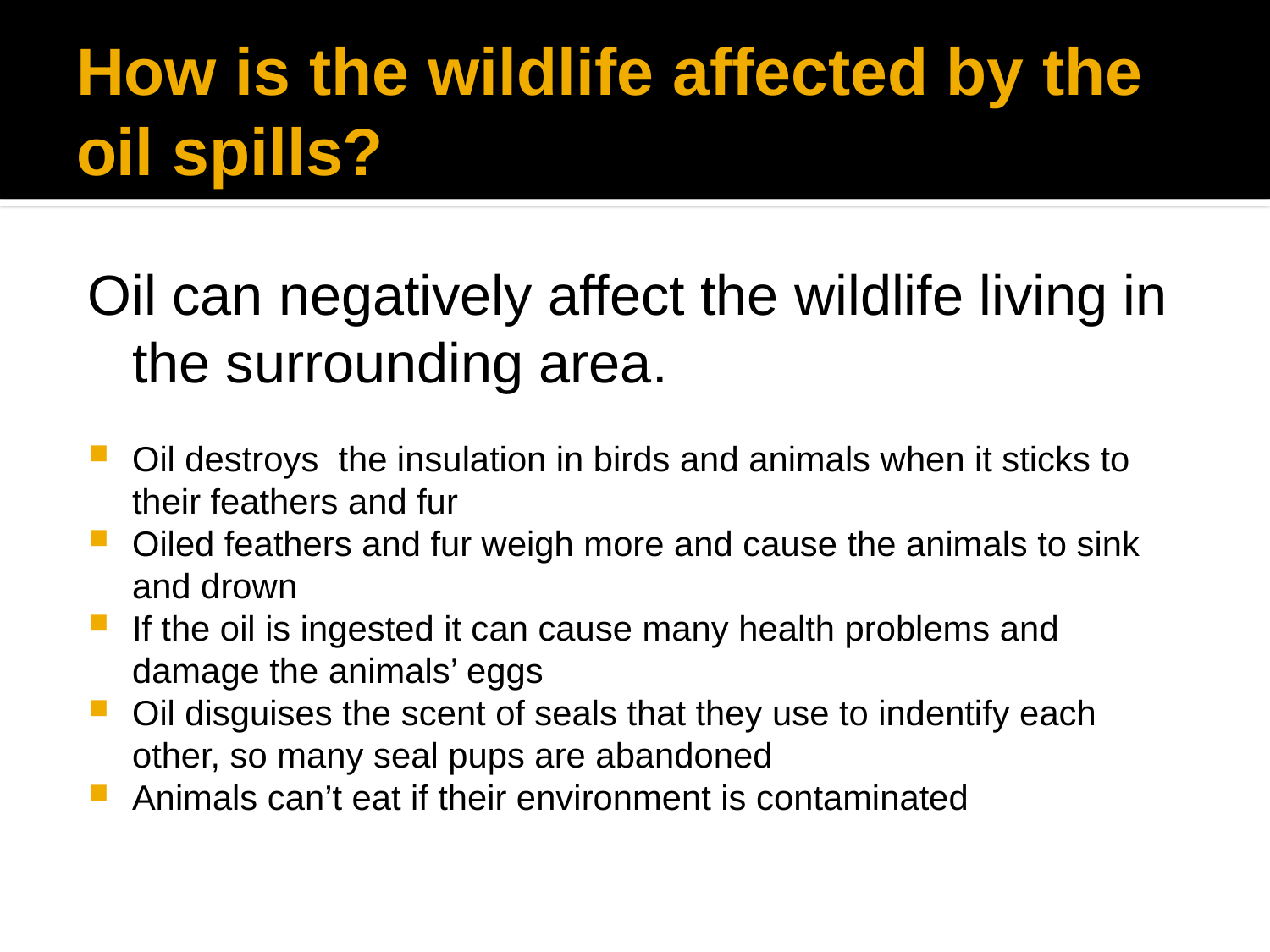

# How is the wildlife affected by the oil spills?
Oil can negatively affect the wildlife living in the surrounding area.

Oil destroys  the insulation in birds and animals when it sticks to their feathers and fur
Oiled feathers and fur weigh more and cause the animals to sink and drown
If the oil is ingested it can cause many health problems and damage the animals’ eggs
Oil disguises the scent of seals that they use to indentify each other, so many seal pups are abandoned
Animals can’t eat if their environment is contaminated